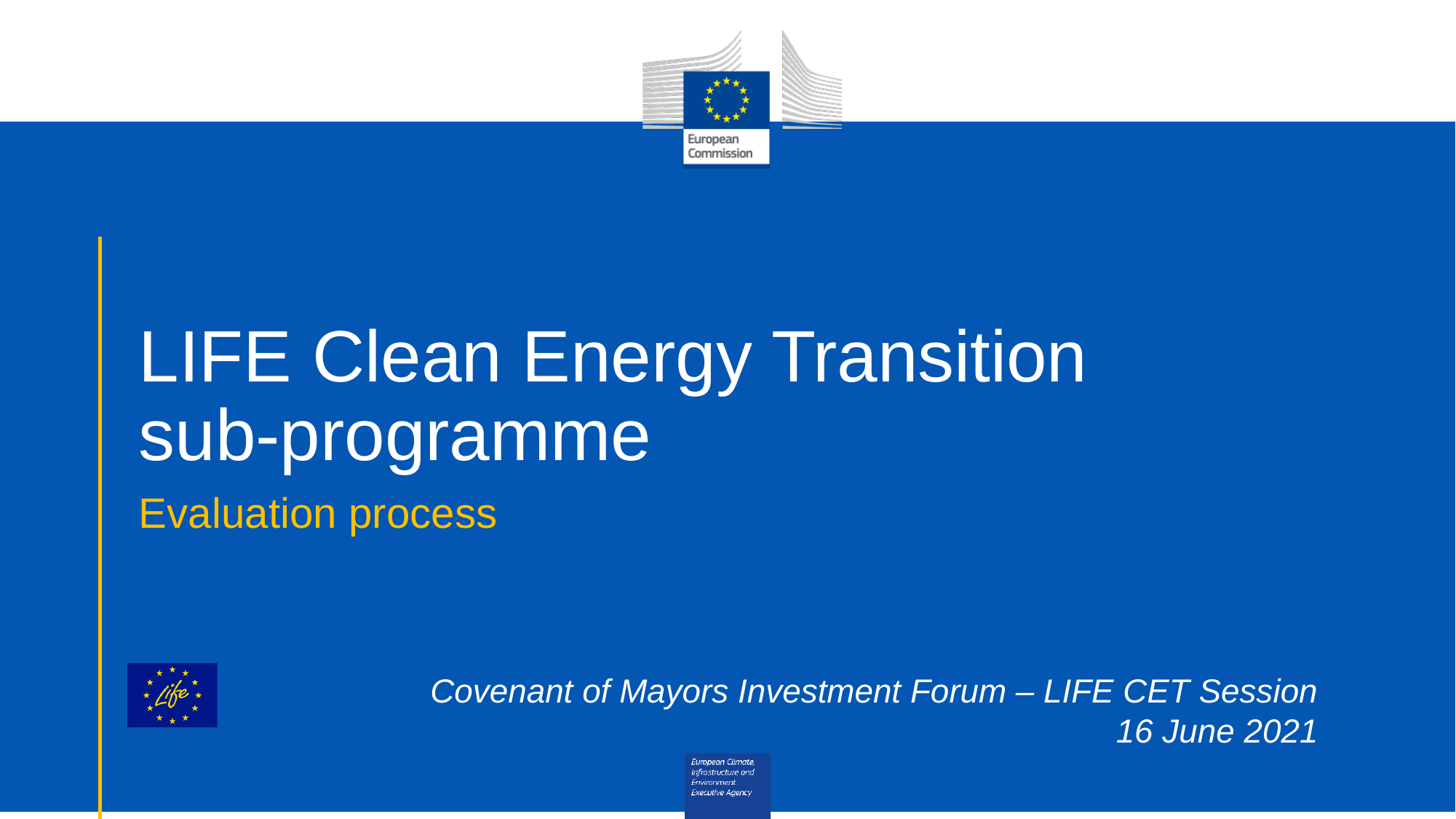

# LIFE Clean Energy Transition sub-programme
Evaluation process

Covenant of Mayors Investment Forum – LIFE CET Session
16 June 2021